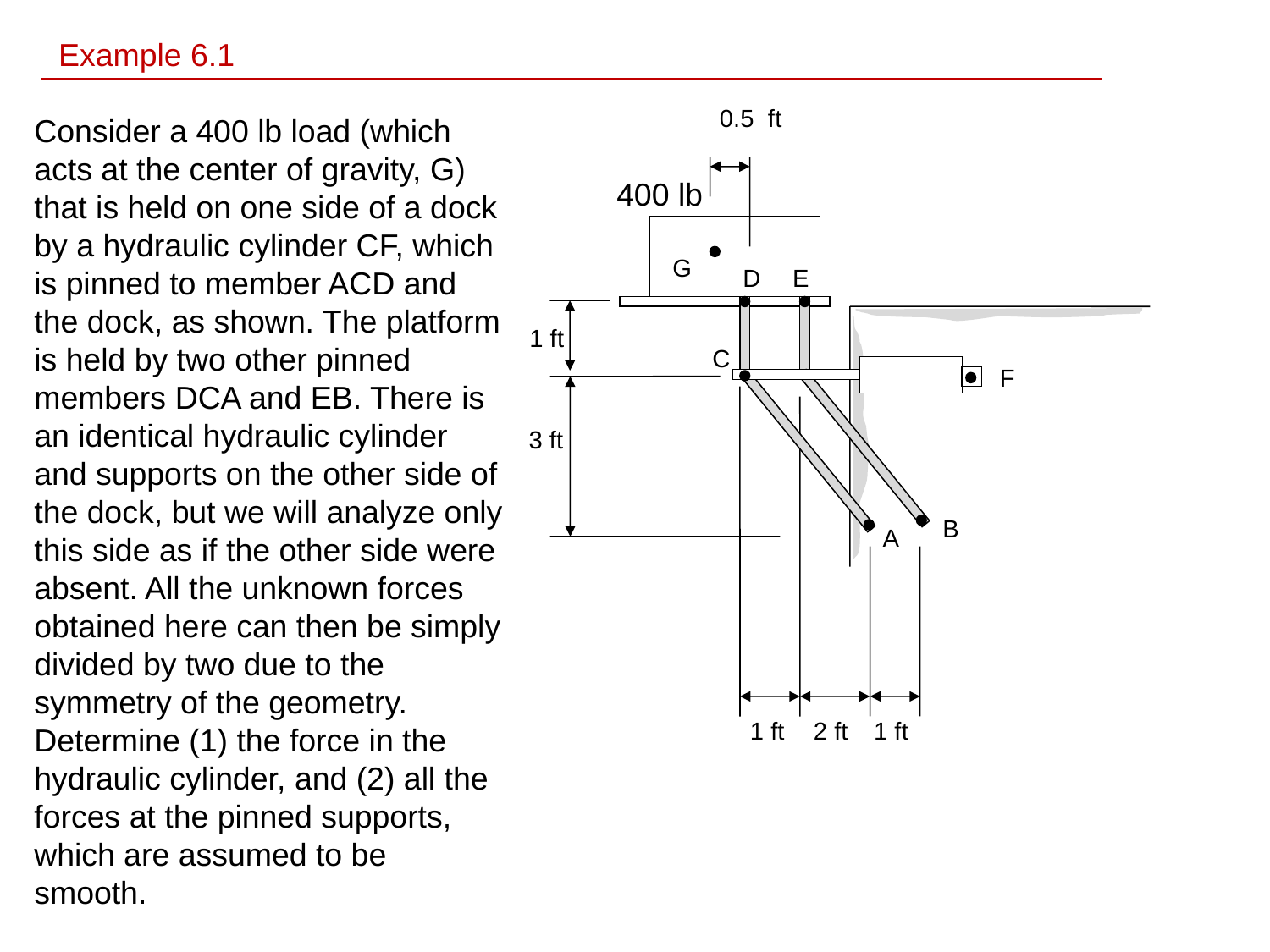

Example 6.1
0.5  ft
Consider a 400 lb load (which acts at the center of gravity, G) that is held on one side of a dock by a hydraulic cylinder CF, which is pinned to member ACD and the dock, as shown. The platform is held by two other pinned members DCA and EB. There is an identical hydraulic cylinder and supports on the other side of the dock, but we will analyze only this side as if the other side were absent. All the unknown forces obtained here can then be simply divided by two due to the symmetry of the geometry. Determine (1) the force in the hydraulic cylinder, and (2) all the forces at the pinned supports, which are assumed to be smooth.

400 lb

G

D
E

1 ft

C
F

3 ft

B

A

1 ft
2 ft
1 ft